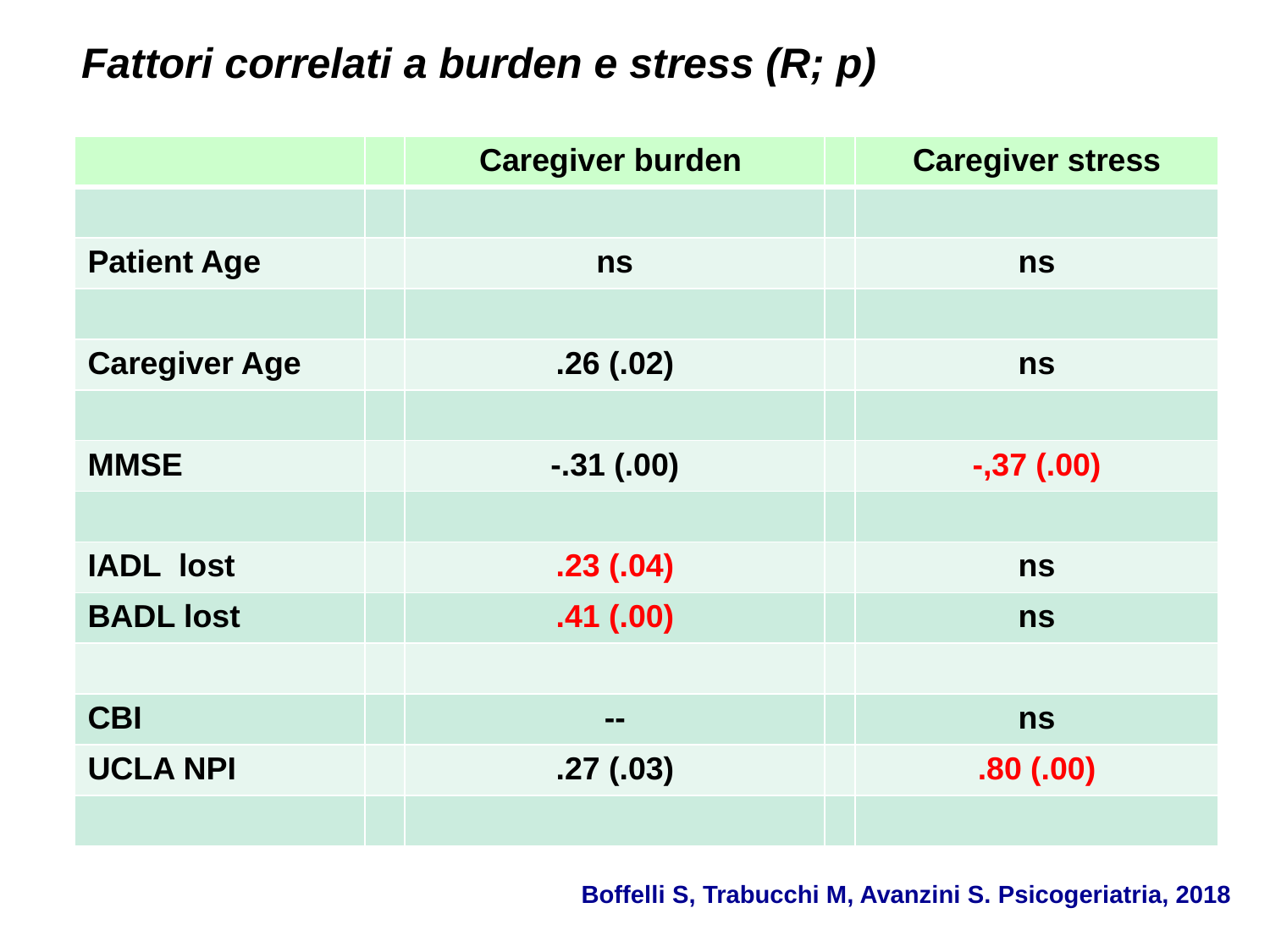

# Fattori correlati a burden e stress (R; p)
|  |  | Caregiver burden |  | Caregiver stress |
| --- | --- | --- | --- | --- |
|  |  |  |  |  |
| Patient Age |  | ns |  | ns |
|  |  |  |  |  |
| Caregiver Age |  | .26 (.02) |  | ns |
|  |  |  |  |  |
| MMSE |  | -.31 (.00) |  | -,37 (.00) |
|  |  |  |  |  |
| IADL lost |  | .23 (.04) |  | ns |
| BADL lost |  | .41 (.00) |  | ns |
|  |  |  |  |  |
| CBI |  | -- |  | ns |
| UCLA NPI |  | .27 (.03) |  | .80 (.00) |
|  |  |  |  |  |
Boffelli S, Trabucchi M, Avanzini S. Psicogeriatria, 2018